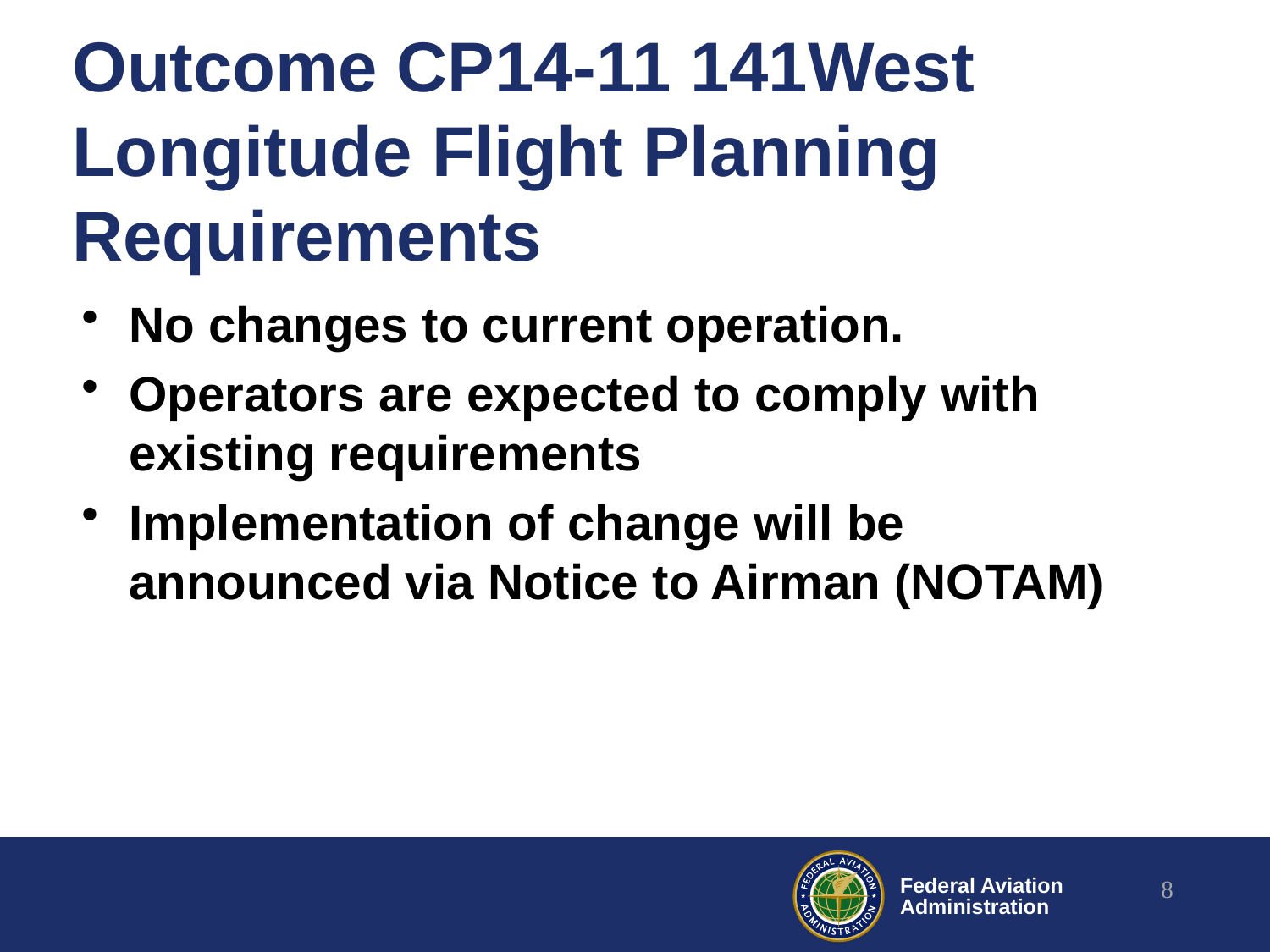

# Outcome CP14-11 141West Longitude Flight Planning Requirements
No changes to current operation.
Operators are expected to comply with existing requirements
Implementation of change will be announced via Notice to Airman (NOTAM)
8